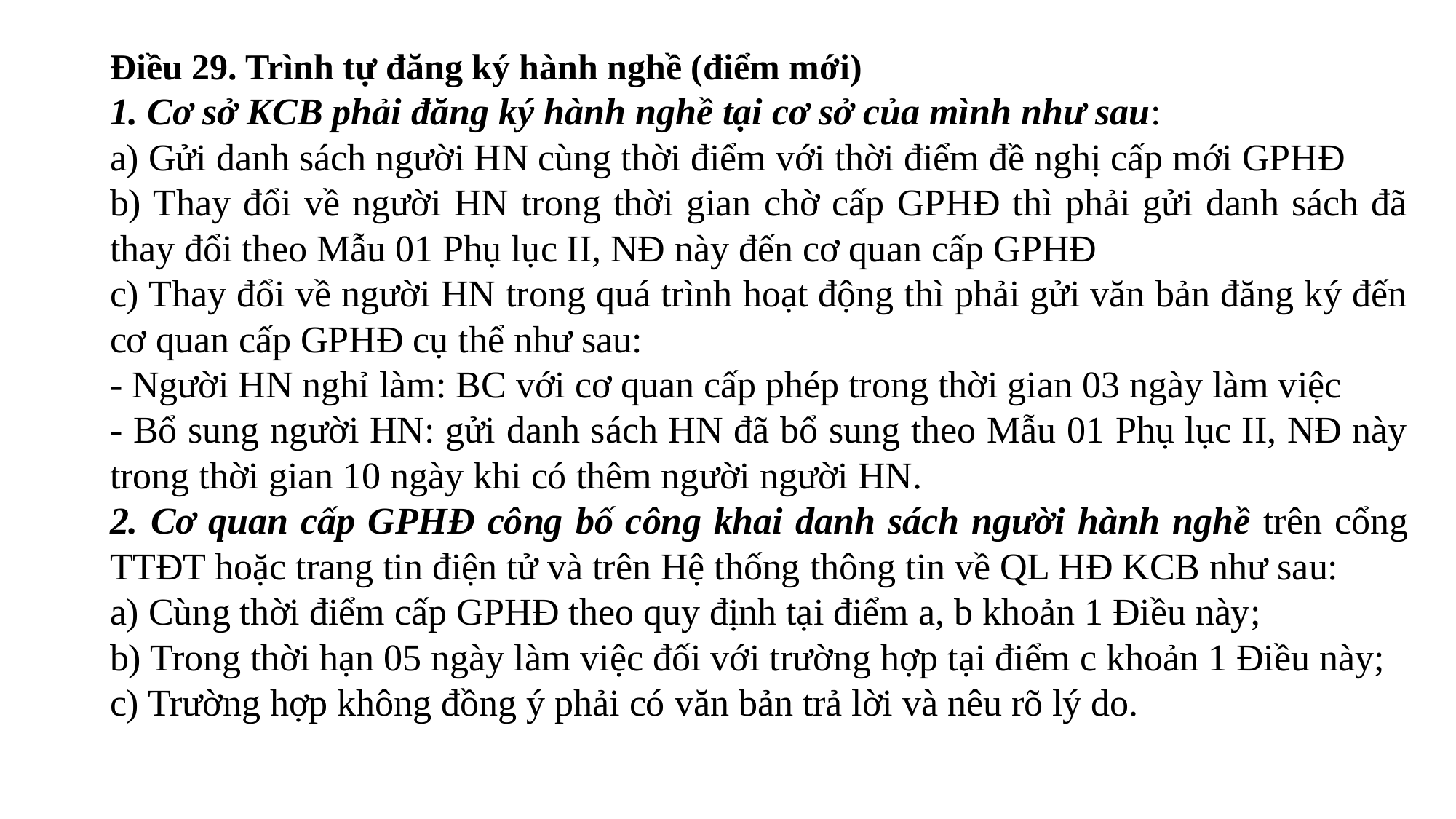

Điều 29. Trình tự đăng ký hành nghề (điểm mới)
1. Cơ sở KCB phải đăng ký hành nghề tại cơ sở của mình như sau:
a) Gửi danh sách người HN cùng thời điểm với thời điểm đề nghị cấp mới GPHĐ
b) Thay đổi về người HN trong thời gian chờ cấp GPHĐ thì phải gửi danh sách đã thay đổi theo Mẫu 01 Phụ lục II, NĐ này đến cơ quan cấp GPHĐ
c) Thay đổi về người HN trong quá trình hoạt động thì phải gửi văn bản đăng ký đến cơ quan cấp GPHĐ cụ thể như sau:
- Người HN nghỉ làm: BC với cơ quan cấp phép trong thời gian 03 ngày làm việc
- Bổ sung người HN: gửi danh sách HN đã bổ sung theo Mẫu 01 Phụ lục II, NĐ này trong thời gian 10 ngày khi có thêm người người HN.
2. Cơ quan cấp GPHĐ công bố công khai danh sách người hành nghề trên cổng TTĐT hoặc trang tin điện tử và trên Hệ thống thông tin về QL HĐ KCB như sau:
a) Cùng thời điểm cấp GPHĐ theo quy định tại điểm a, b khoản 1 Điều này;
b) Trong thời hạn 05 ngày làm việc đối với trường hợp tại điểm c khoản 1 Điều này;
c) Trường hợp không đồng ý phải có văn bản trả lời và nêu rõ lý do.